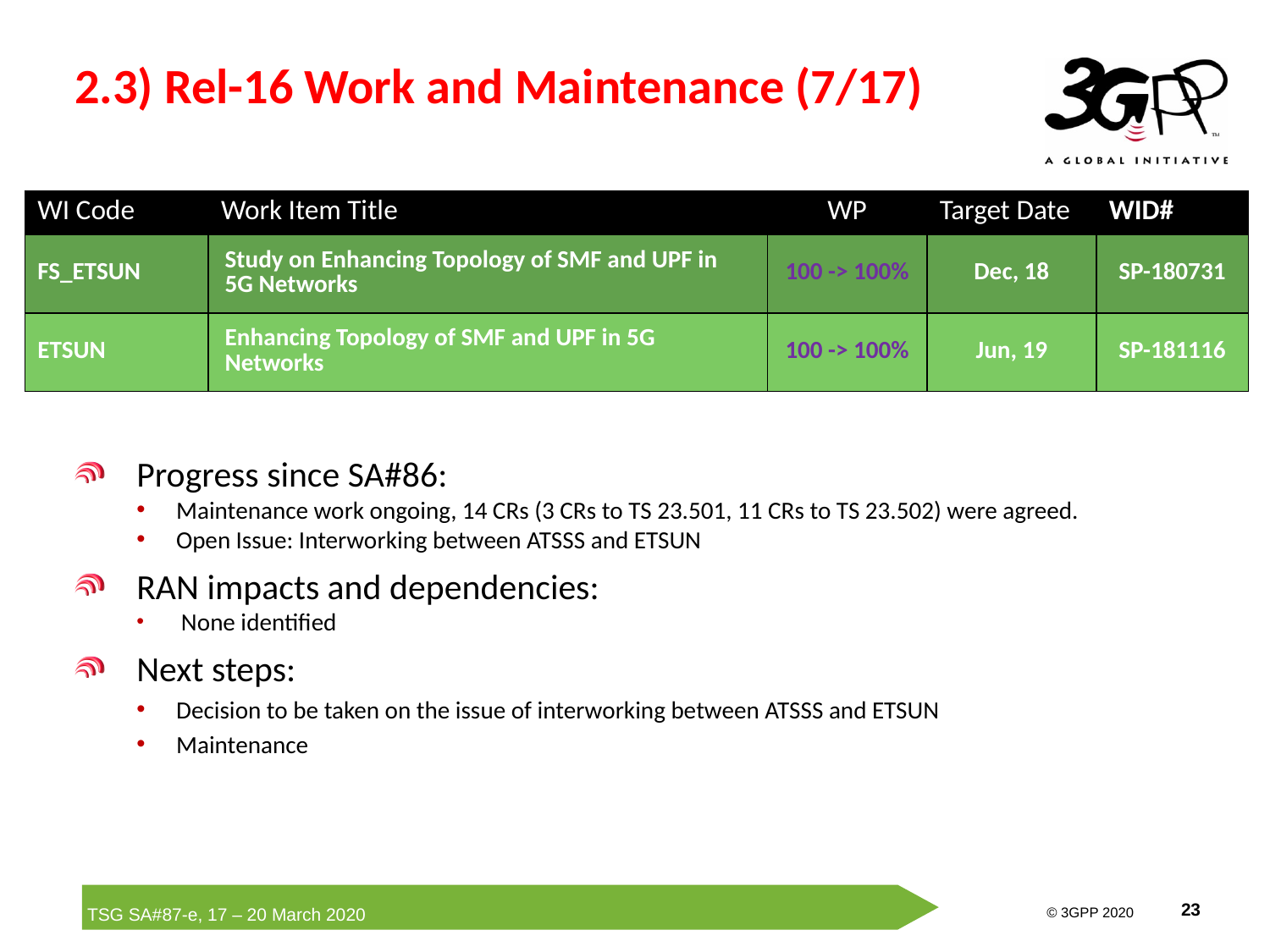

# 2.3) Rel-16 Work and Maintenance (7/17)
| WI Code | Work Item Title | WP | Target Date | WID# |
| --- | --- | --- | --- | --- |
| FS\_ETSUN | Study on Enhancing Topology of SMF and UPF in 5G Networks | 100 -> 100% | Dec, 18 | SP-180731 |
| ETSUN | Enhancing Topology of SMF and UPF in 5G Networks | 100 -> 100% | Jun, 19 | SP-181116 |
Progress since SA#86:
Maintenance work ongoing, 14 CRs (3 CRs to TS 23.501, 11 CRs to TS 23.502) were agreed.
Open Issue: Interworking between ATSSS and ETSUN
RAN impacts and dependencies:
 None identified
Next steps:
Decision to be taken on the issue of interworking between ATSSS and ETSUN
Maintenance